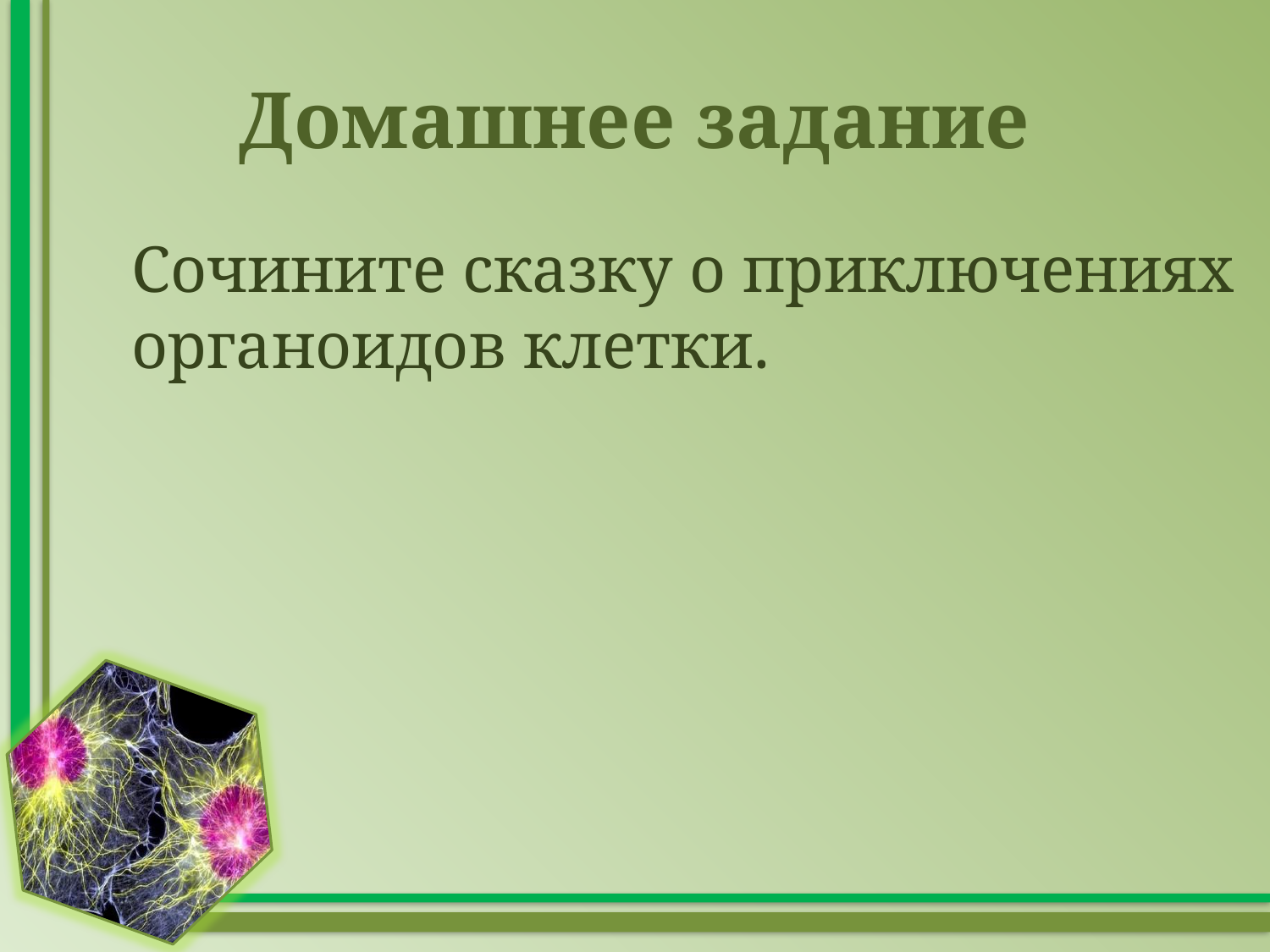

# Домашнее задание
Сочините сказку о приключениях органоидов клетки.